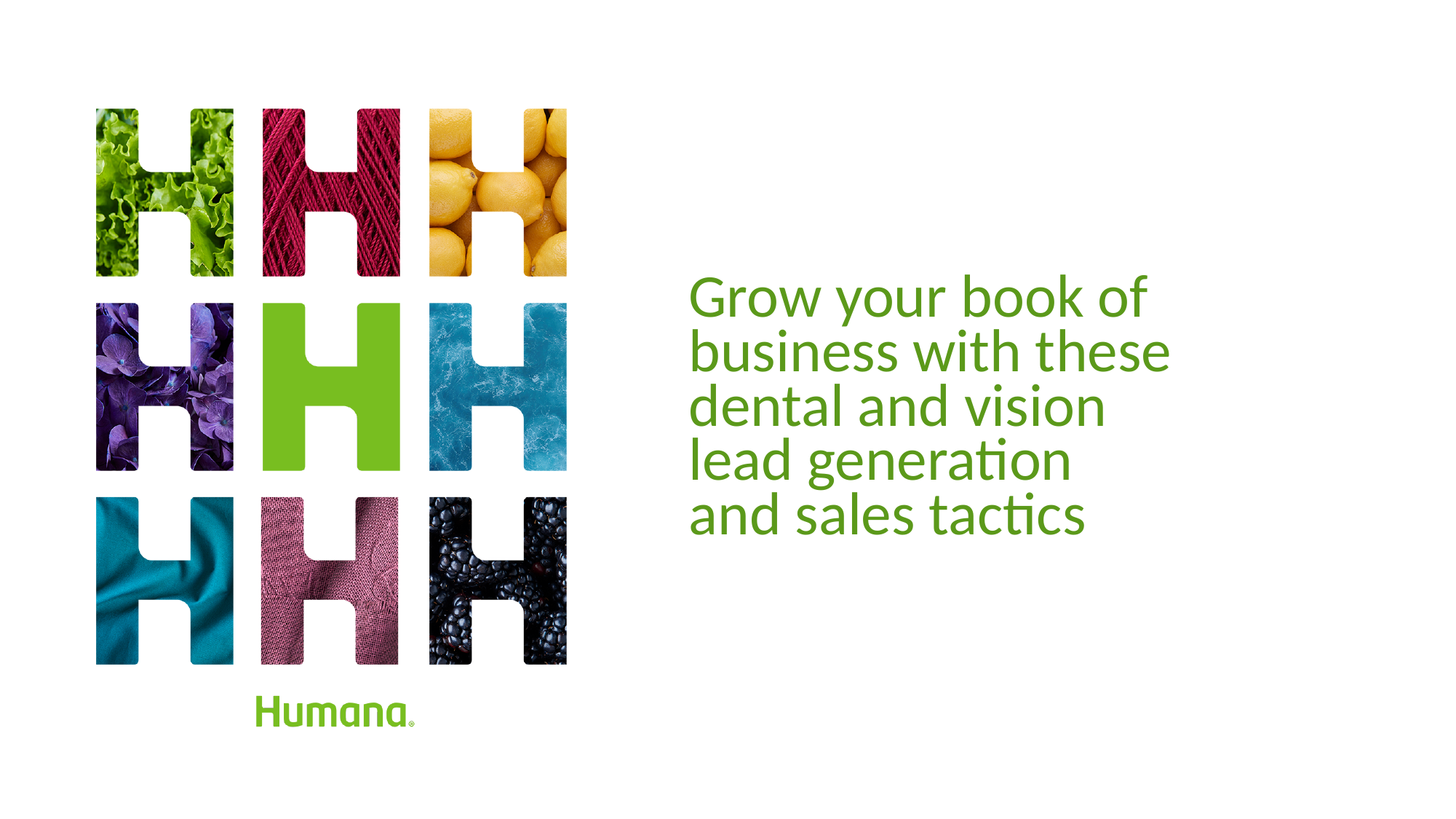

Grow your book of business with these dental and vision lead generation
and sales tactics